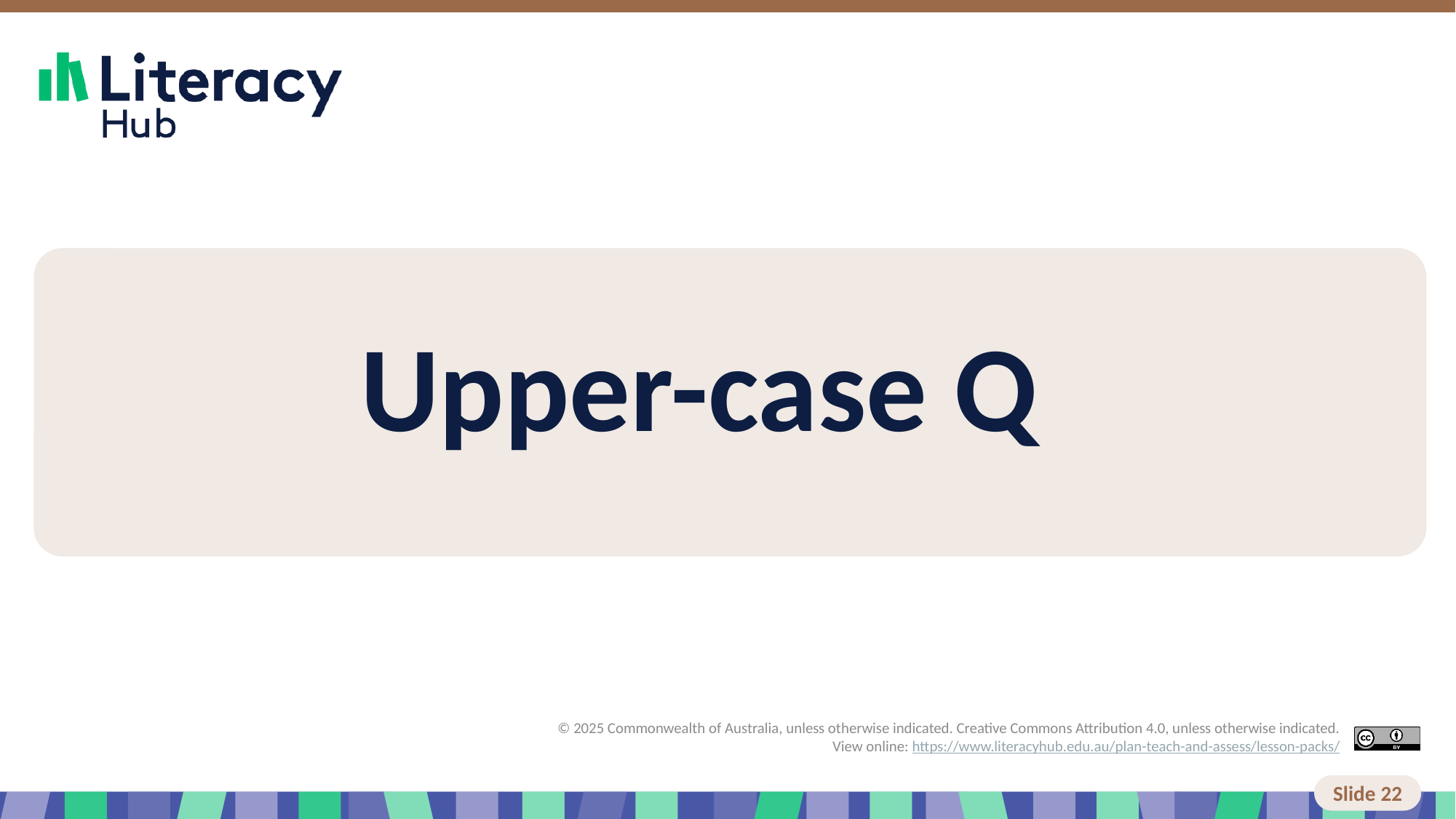

# Slide 22 Upper-case H
Upper-case Q